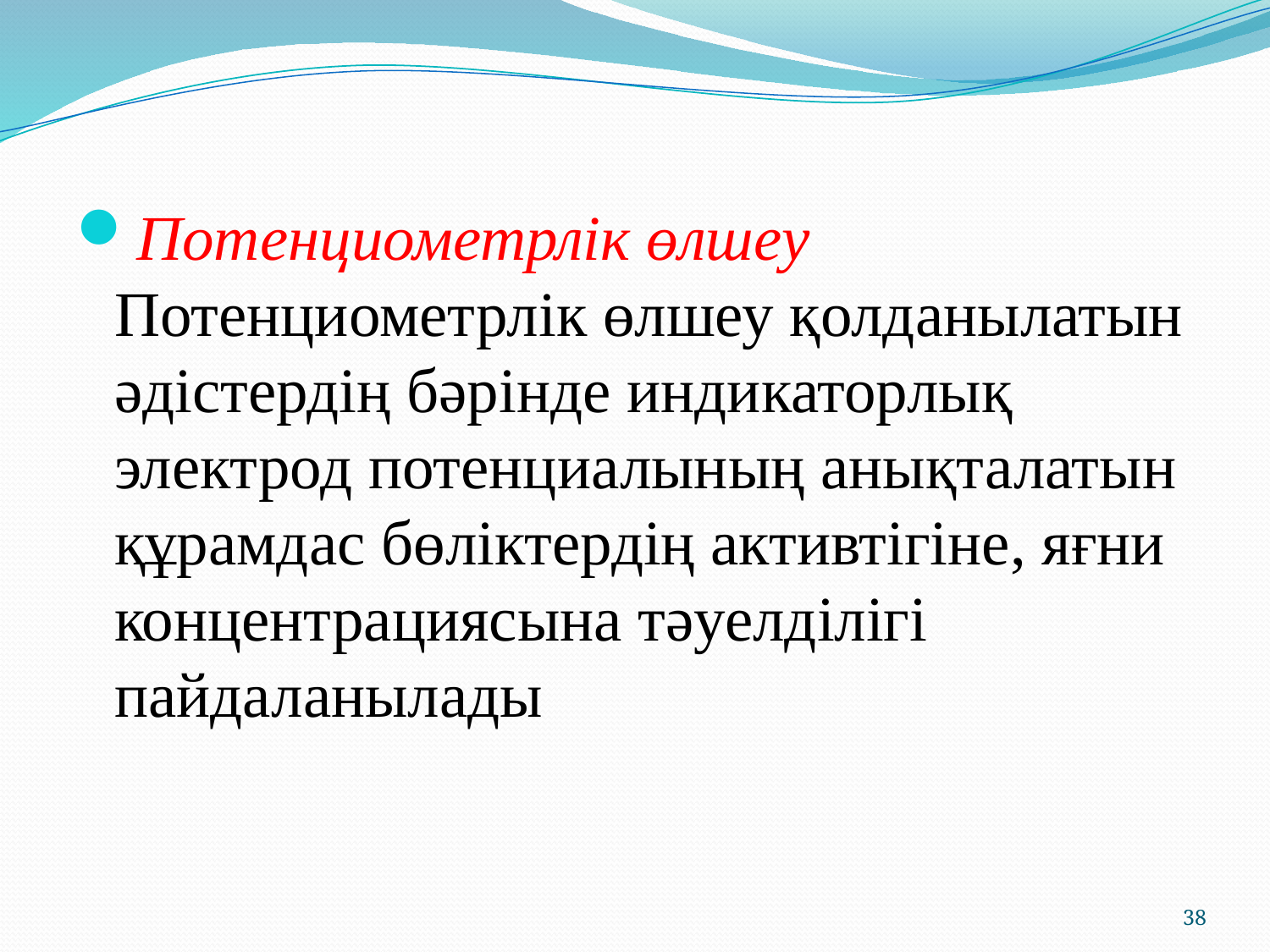

Потенциометрлік өлшеу Потенциометрлік өлшеу қолданылатын әдістердің бәрінде индикаторлық электрод потенциалының анықталатын құрамдас бөліктердің активтігіне, яғни концентрациясына тәуелділігі пайдаланылады
38